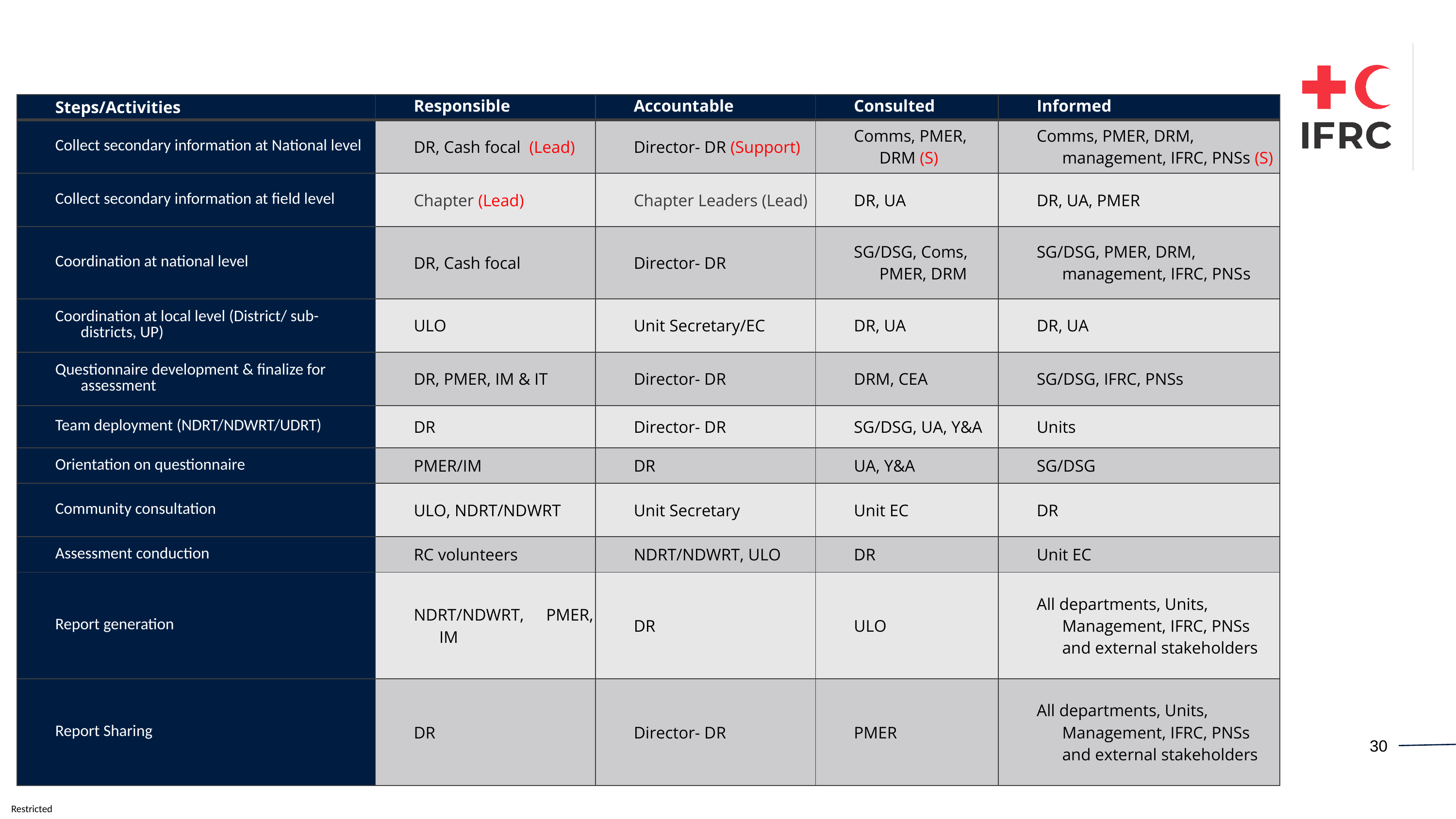

| Steps/Activities | Responsible | Accountable | Consulted | Informed |
| --- | --- | --- | --- | --- |
| Collect secondary information at National level | DR, Cash focal (Lead) | Director- DR (Support) | Comms, PMER, DRM (S) | Comms, PMER, DRM, management, IFRC, PNSs (S) |
| Collect secondary information at field level | Chapter (Lead) | Chapter Leaders (Lead) | DR, UA | DR, UA, PMER |
| Coordination at national level | DR, Cash focal | Director- DR | SG/DSG, Coms, PMER, DRM | SG/DSG, PMER, DRM, management, IFRC, PNSs |
| Coordination at local level (District/ sub-districts, UP) | ULO | Unit Secretary/EC | DR, UA | DR, UA |
| Questionnaire development & finalize for assessment | DR, PMER, IM & IT | Director- DR | DRM, CEA | SG/DSG, IFRC, PNSs |
| Team deployment (NDRT/NDWRT/UDRT) | DR | Director- DR | SG/DSG, UA, Y&A | Units |
| Orientation on questionnaire | PMER/IM | DR | UA, Y&A | SG/DSG |
| Community consultation | ULO, NDRT/NDWRT | Unit Secretary | Unit EC | DR |
| Assessment conduction | RC volunteers | NDRT/NDWRT, ULO | DR | Unit EC |
| Report generation | NDRT/NDWRT, PMER, IM | DR | ULO | All departments, Units, Management, IFRC, PNSs and external stakeholders |
| Report Sharing | DR | Director- DR | PMER | All departments, Units, Management, IFRC, PNSs and external stakeholders |